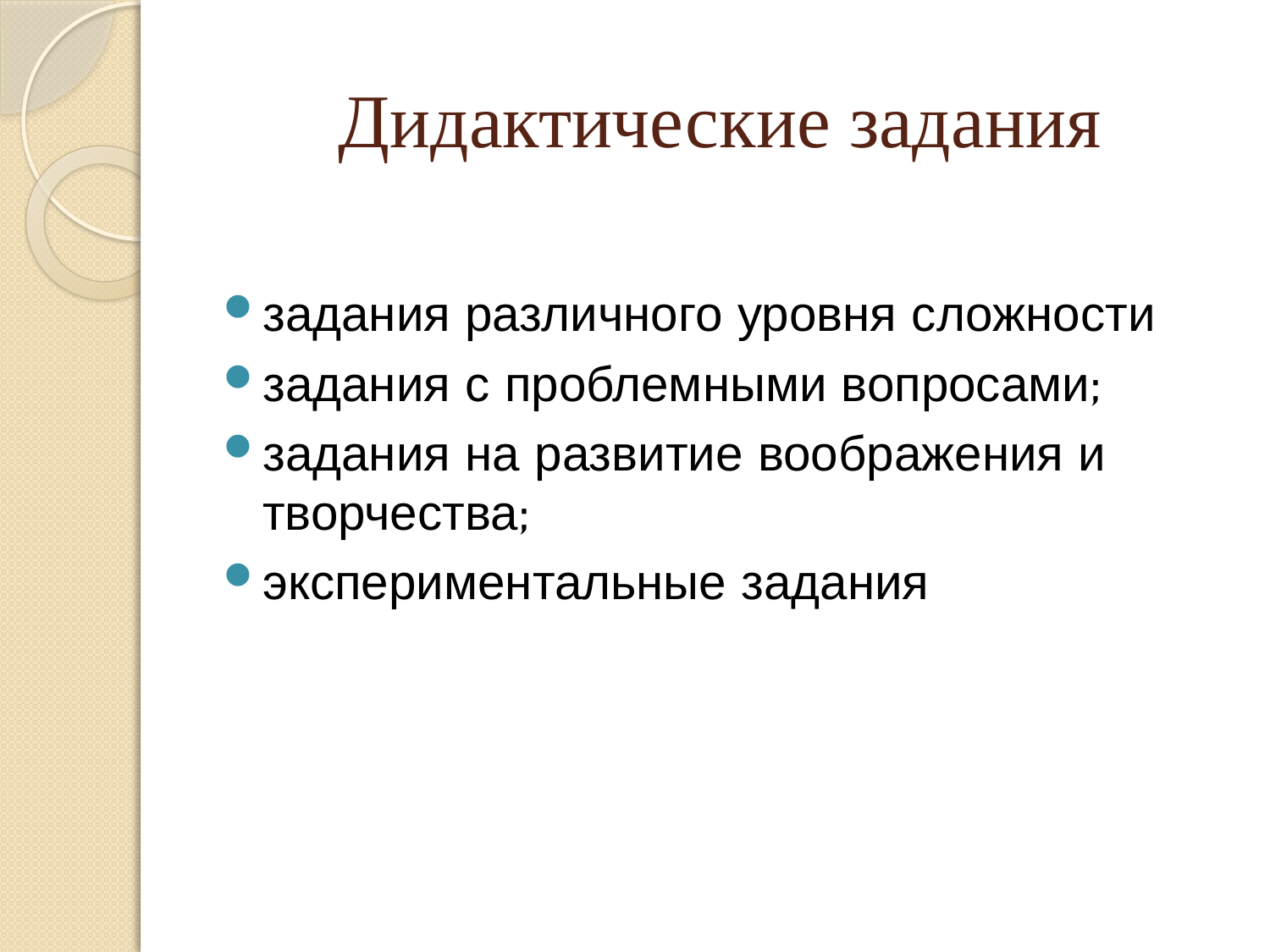

# Дидактические задания
задания различного уровня сложности
задания с проблемными вопросами;
задания на развитие воображения и творчества;
экспериментальные задания